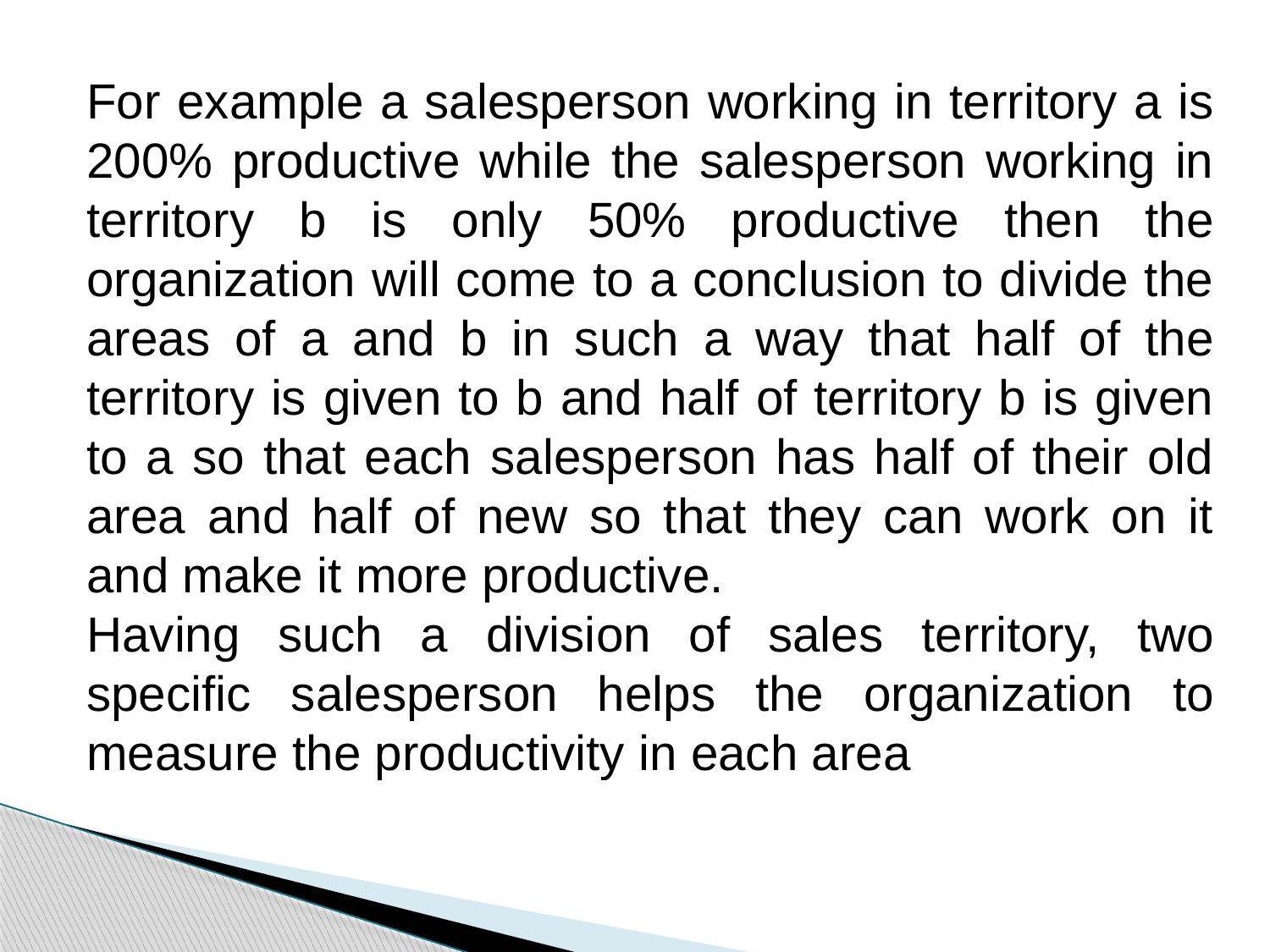

For example a salesperson working in territory a is 200% productive while the salesperson working in territory b is only 50% productive then the organization will come to a conclusion to divide the areas of a and b in such a way that half of the territory is given to b and half of territory b is given to a so that each salesperson has half of their old area and half of new so that they can work on it and make it more productive.
Having such a division of sales territory, two specific salesperson helps the organization to measure the productivity in each area